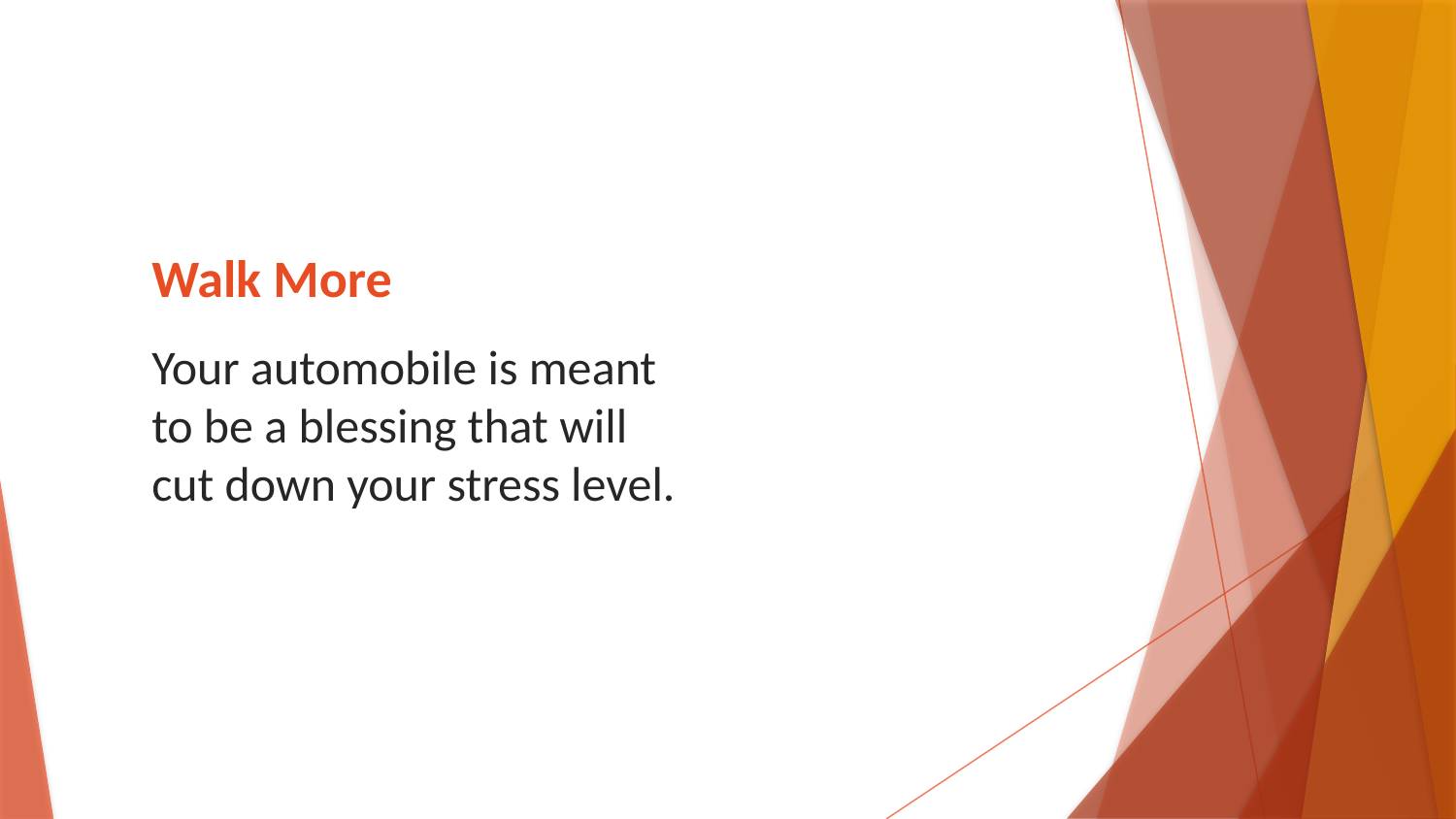

# Walk More
Your automobile is meant to be a blessing that will cut down your stress level.